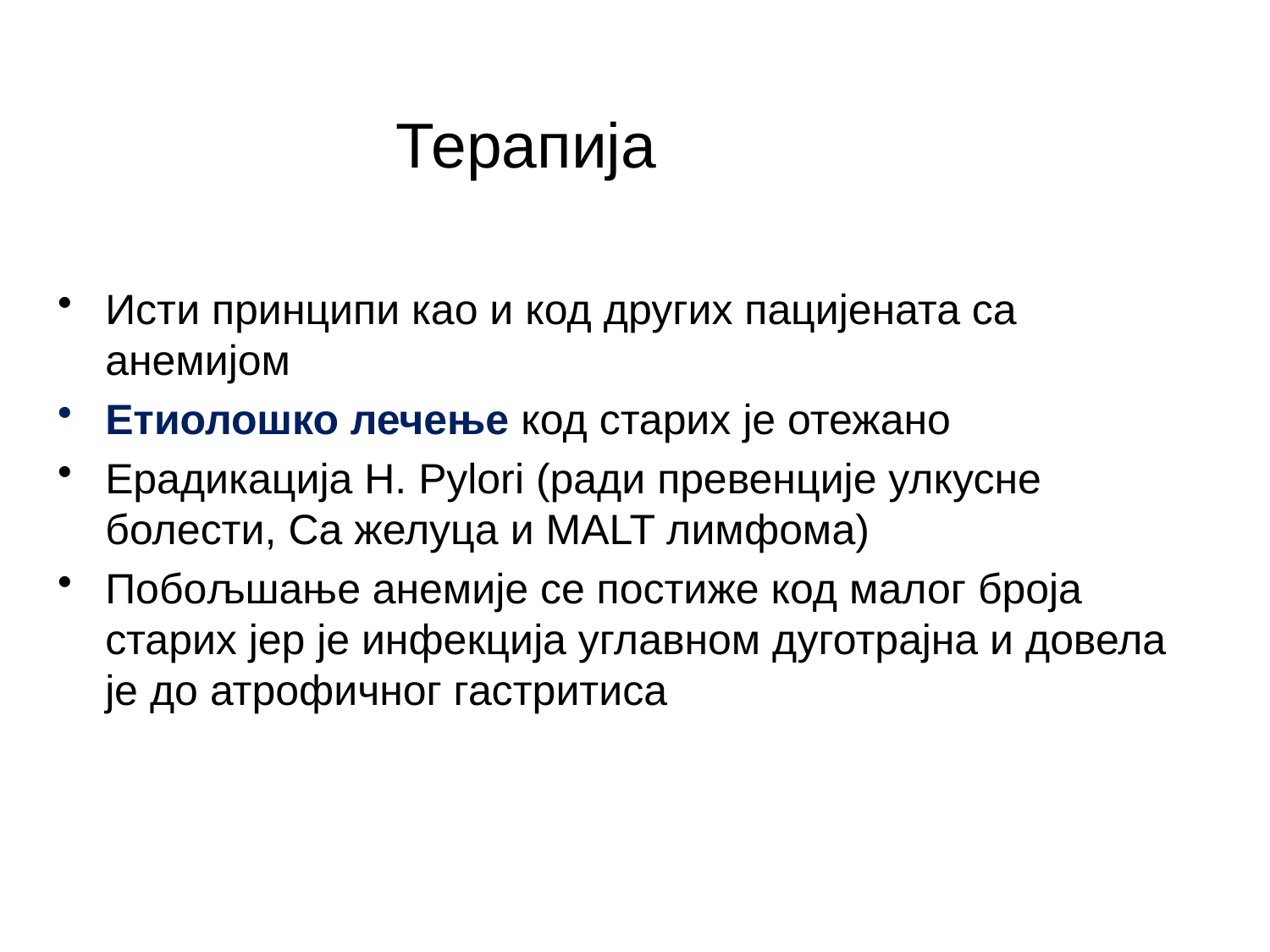

# Терапија
Исти принципи као и код других пацијената са анемијом
Етиолошко лечење код старих је отежано
Ерадикација H. Pylori (ради превенције улкусне болести, Cа желуца и MALT лимфома)
Побољшање анемије се постиже код малог броја старих јер је инфекција углавном дуготрајна и довела је до атрофичног гастритиса